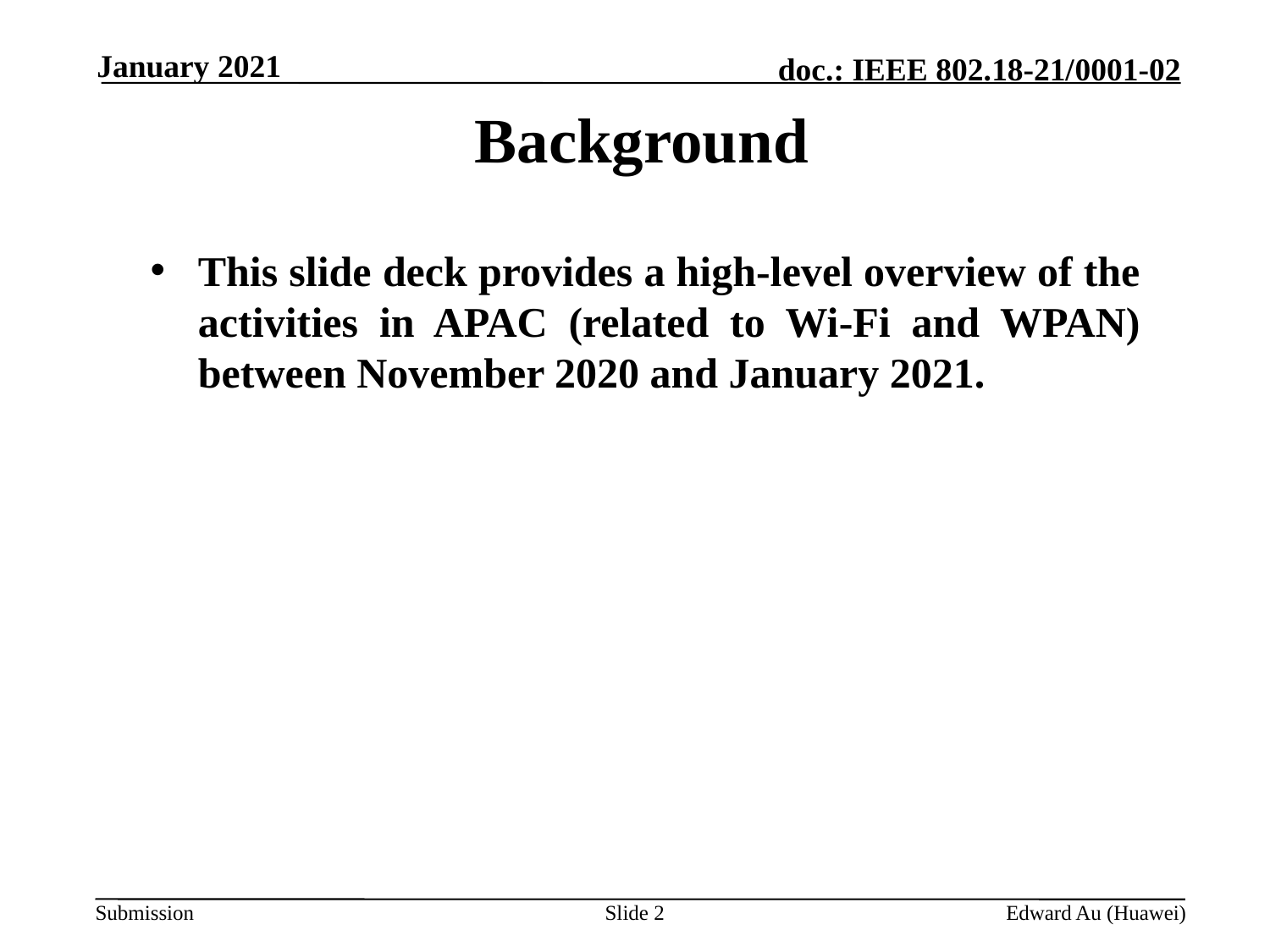

January 2021
# Background
This slide deck provides a high-level overview of the activities in APAC (related to Wi-Fi and WPAN) between November 2020 and January 2021.

Slide 2
Edward Au (Huawei)